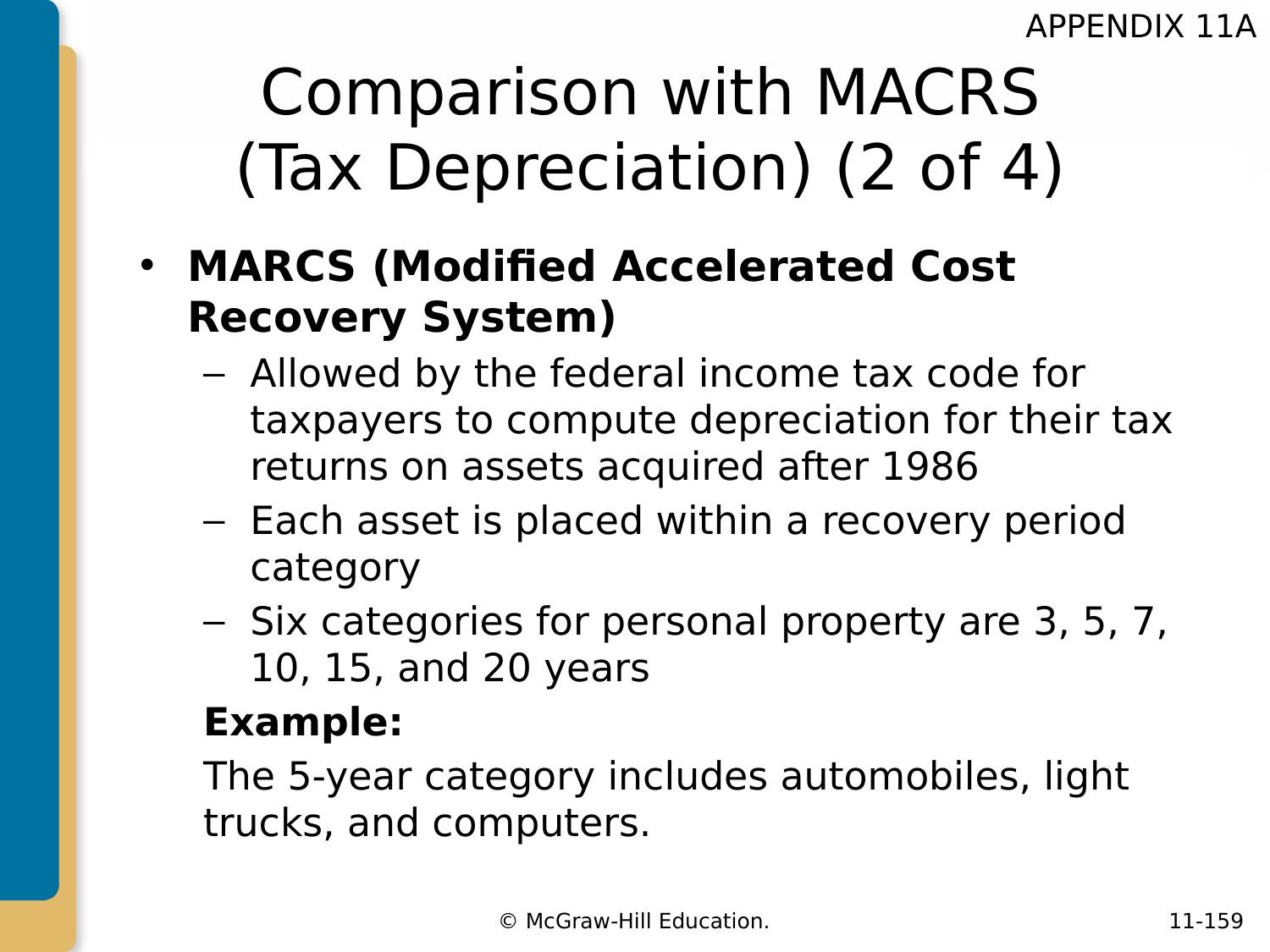

APPENDIX 11A
# Comparison with MACRS (Tax Depreciation) (2 of 4)
MARCS (Modified Accelerated Cost Recovery System)
Allowed by the federal income tax code for taxpayers to compute depreciation for their tax returns on assets acquired after 1986
Each asset is placed within a recovery period category
Six categories for personal property are 3, 5, 7, 10, 15, and 20 years
Example:
The 5-year category includes automobiles, light trucks, and computers.